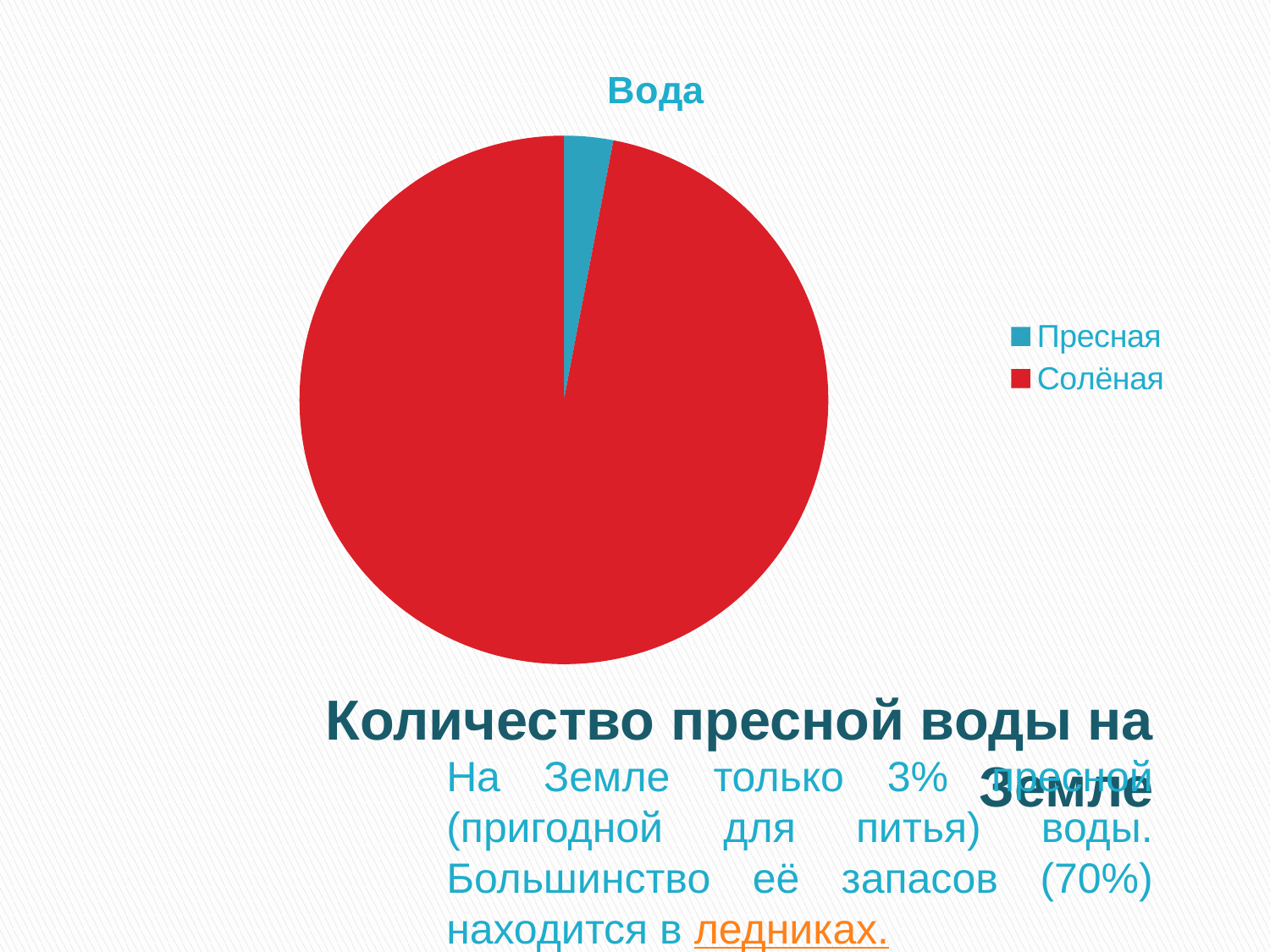

### Chart:

| Category | Вода |
|---|---|
| Пресная | 0.030000000000000054 |
| Солёная | 0.97 |
# Количество пресной воды на Земле
На Земле только 3% пресной (пригодной для питья) воды. Большинство её запасов (70%) находится в ледниках.